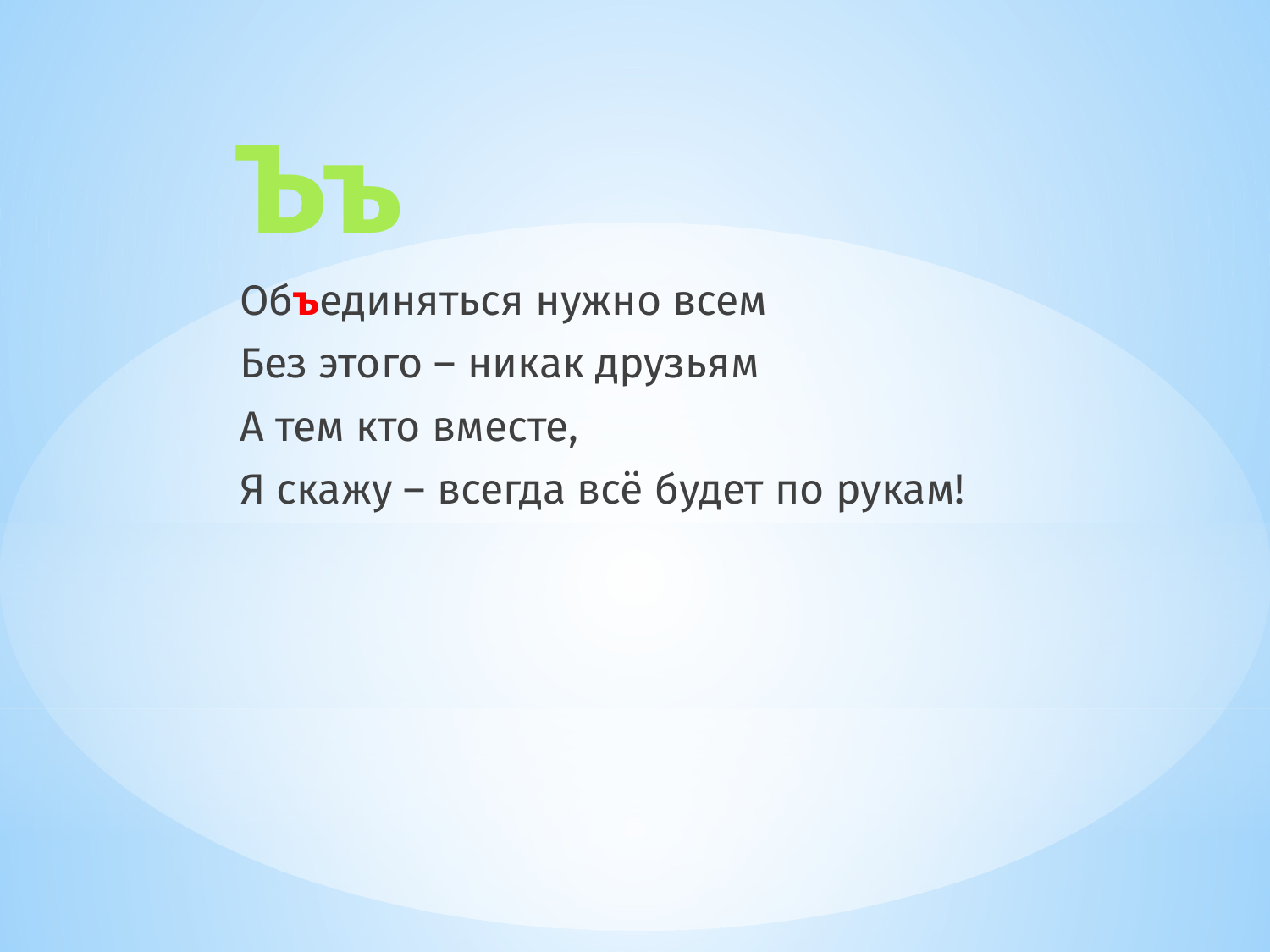

# Ъъ
Объединяться нужно всем
Без этого – никак друзьям
А тем кто вместе,
Я скажу – всегда всё будет по рукам!